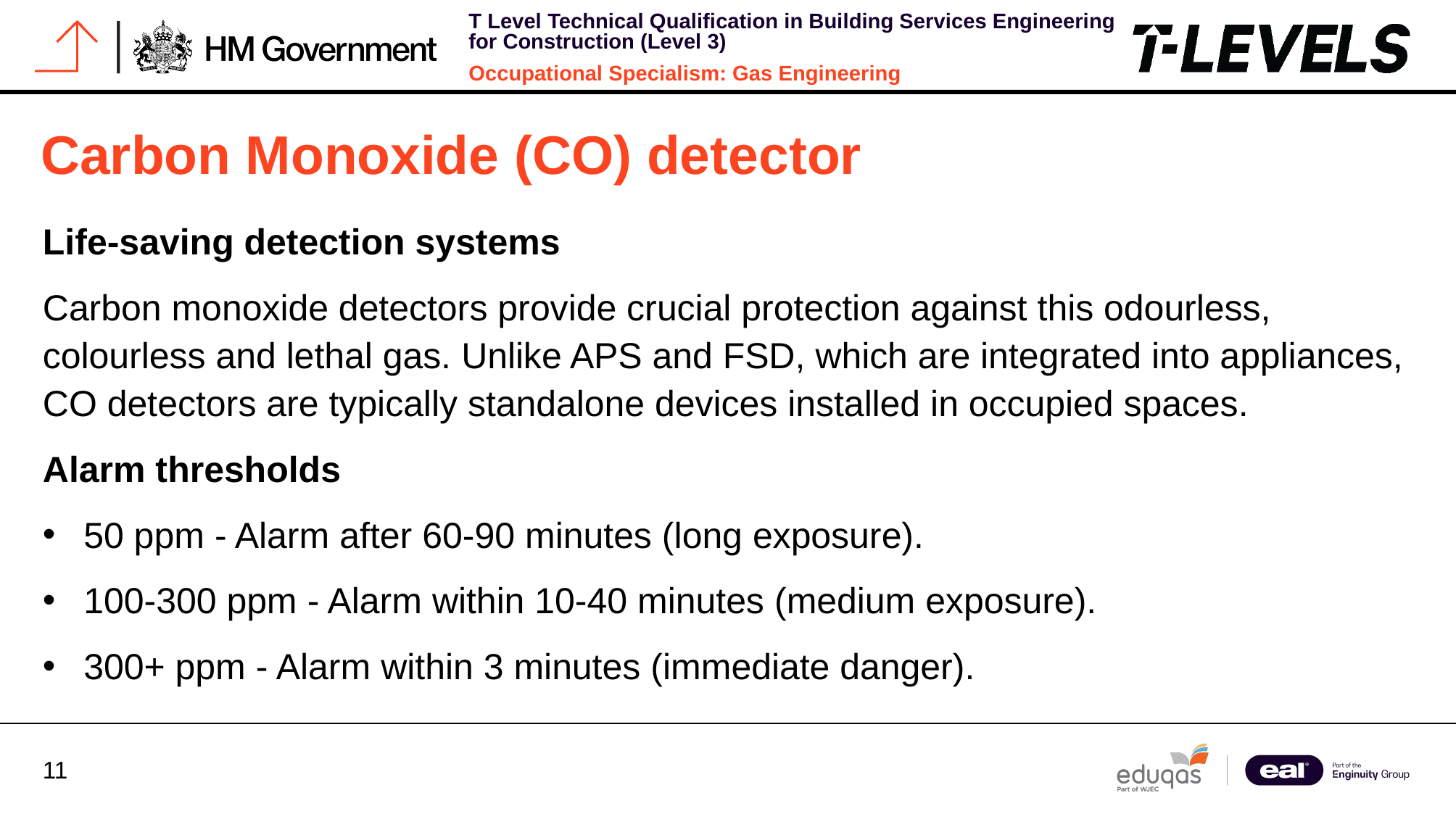

# Carbon Monoxide (CO) detector
Life-saving detection systems
Carbon monoxide detectors provide crucial protection against this odourless, colourless and lethal gas. Unlike APS and FSD, which are integrated into appliances, CO detectors are typically standalone devices installed in occupied spaces.
Alarm thresholds
50 ppm - Alarm after 60-90 minutes (long exposure).
100-300 ppm - Alarm within 10-40 minutes (medium exposure).
300+ ppm - Alarm within 3 minutes (immediate danger).